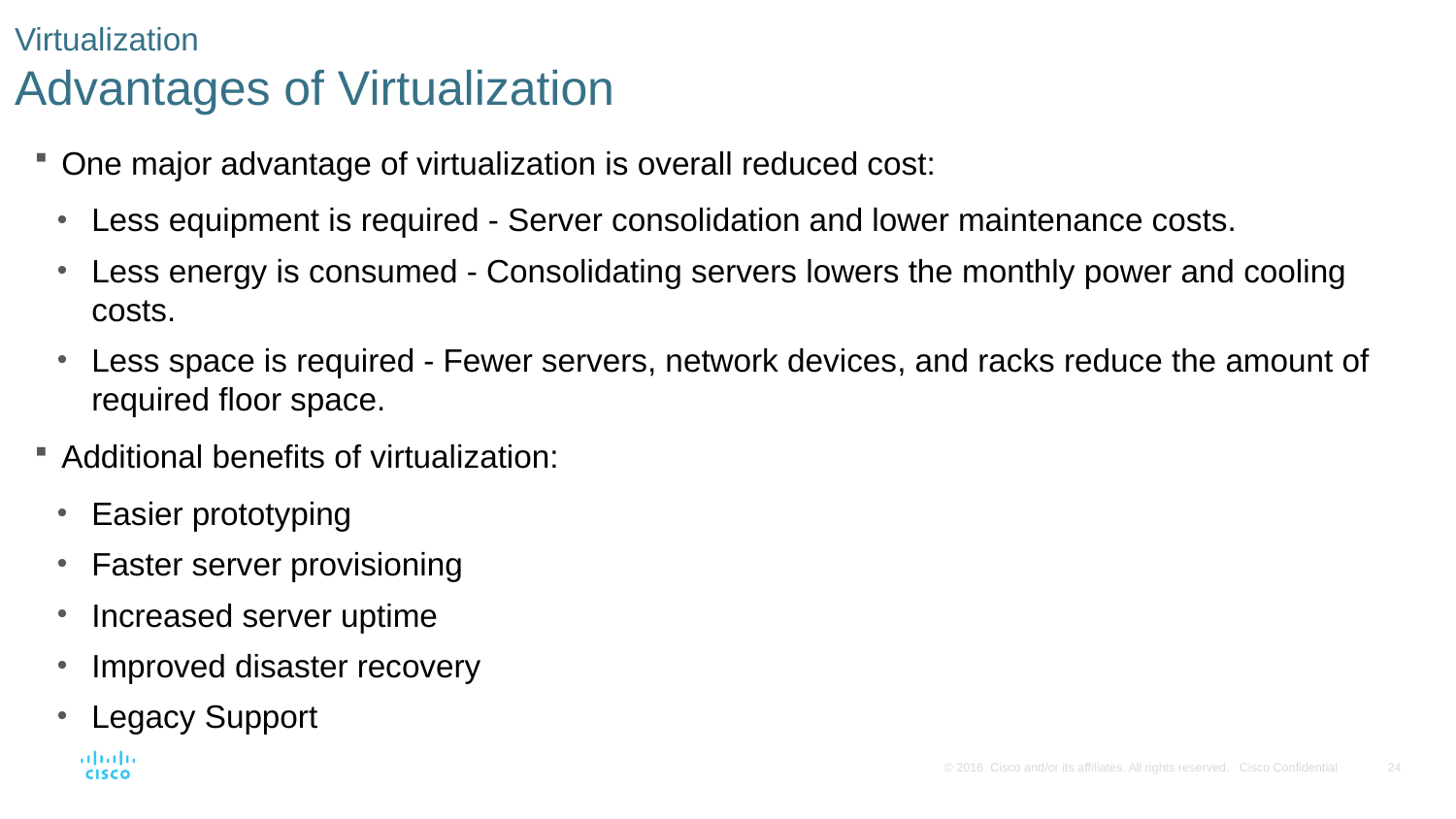

# Virtualization Advantages of Virtualization
One major advantage of virtualization is overall reduced cost:
Less equipment is required - Server consolidation and lower maintenance costs.
Less energy is consumed - Consolidating servers lowers the monthly power and cooling costs.
Less space is required - Fewer servers, network devices, and racks reduce the amount of required floor space.
Additional benefits of virtualization:
Easier prototyping
Faster server provisioning
Increased server uptime
Improved disaster recovery
Legacy Support